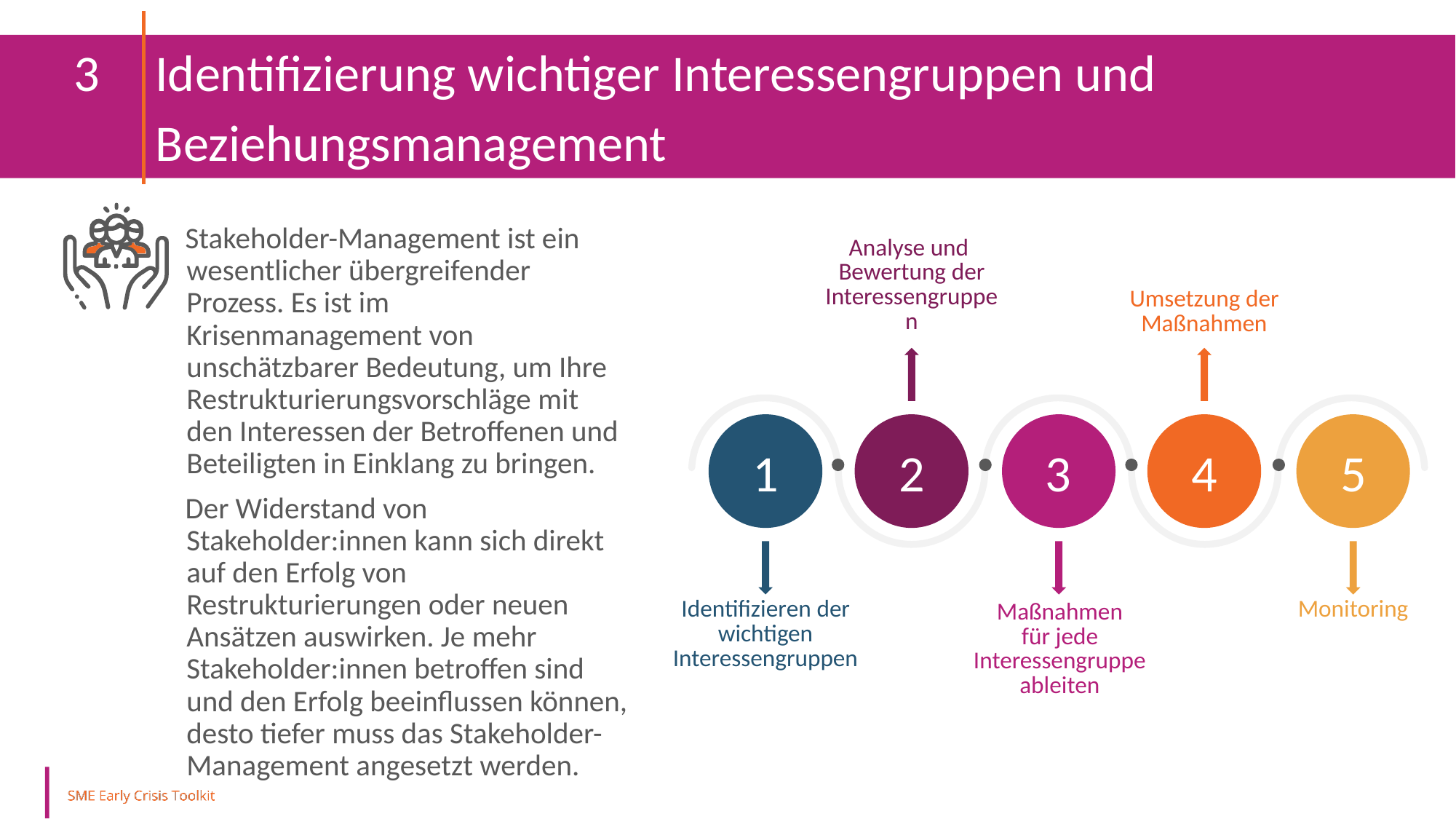

Identifizierung wichtiger Interessengruppen und
       Beziehungsmanagement

Stakeholder-Management ist ein wesentlicher übergreifender Prozess. Es ist im Krisenmanagement von unschätzbarer Bedeutung, um Ihre Restrukturierungsvorschläge mit den Interessen der Betroffenen und Beteiligten in Einklang zu bringen.
Der Widerstand von Stakeholder:innen kann sich direkt auf den Erfolg von Restrukturierungen oder neuen Ansätzen auswirken. Je mehr Stakeholder:innen betroffen sind und den Erfolg beeinflussen können, desto tiefer muss das Stakeholder-Management angesetzt werden.
Analyse und
Bewertung der Interessengruppen
Umsetzung der
Maßnahmen

1
2
3
4
5

Identifizieren der
wichtigen
Interessengruppen
Monitoring
Maßnahmen
für jede
Interessengruppe ableiten